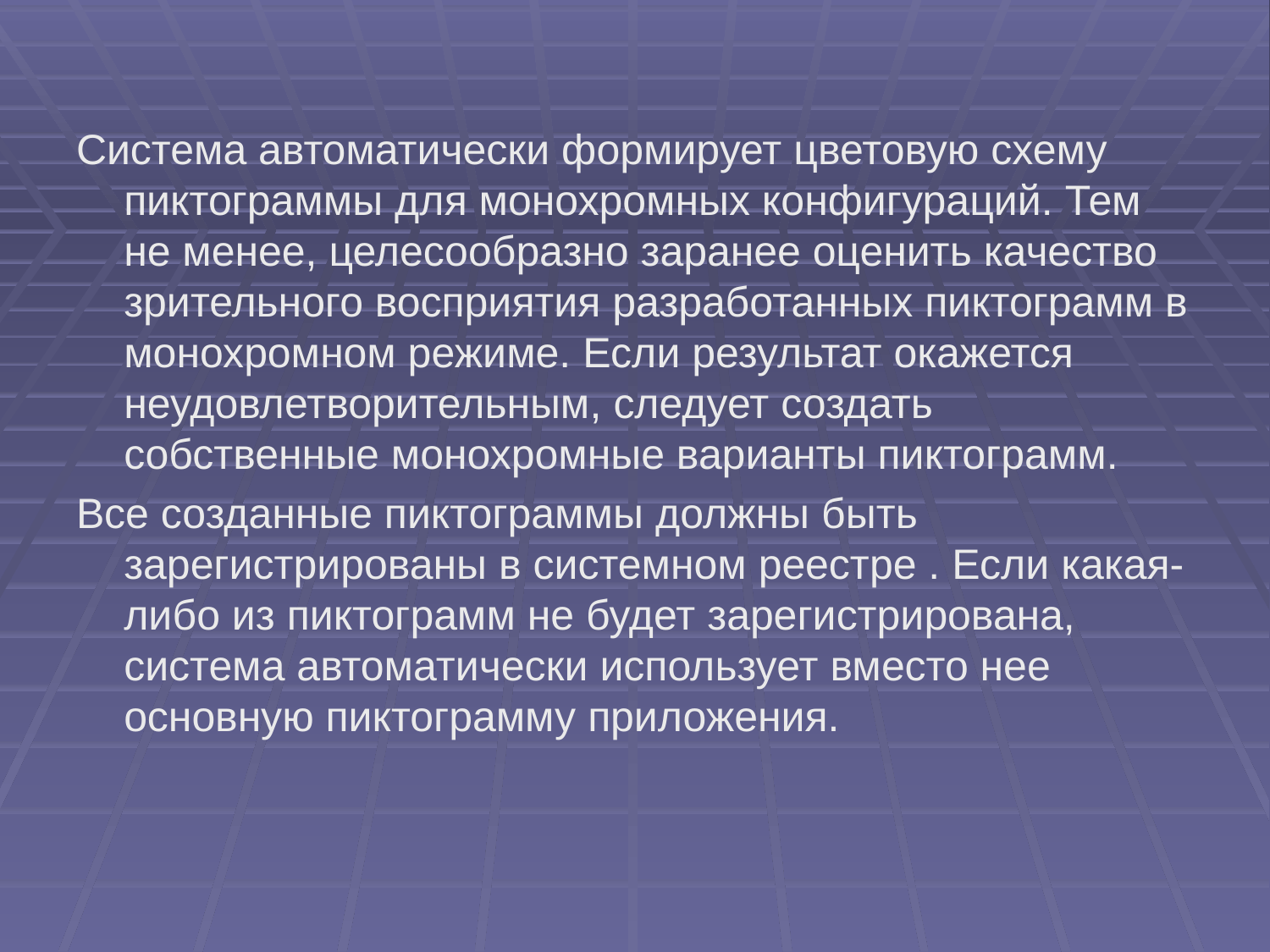

Система автоматически формирует цветовую схему пиктограммы для монохромных конфигураций. Тем не менее, целесообразно заранее оценить качество зрительного восприятия разработанных пиктограмм в монохромном режиме. Если результат окажется неудовлетворительным, следует создать собственные монохромные варианты пиктограмм.
Все созданные пиктограммы должны быть зарегистрированы в системном реестре . Если какая-либо из пиктограмм не будет зарегистрирована, система автоматически использует вместо нее основную пиктограмму приложения.